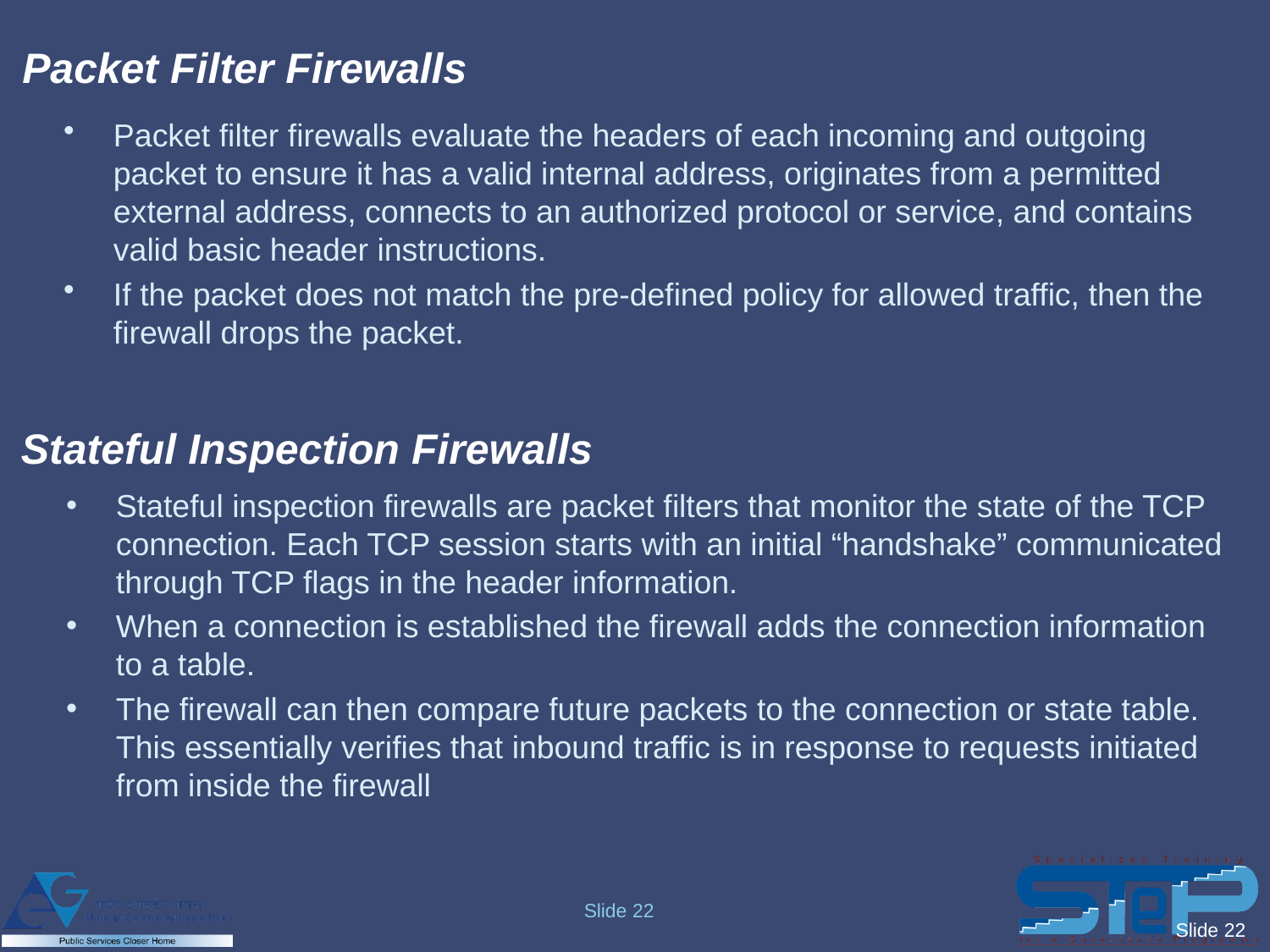

# Packet Filter Firewalls
Packet filter firewalls evaluate the headers of each incoming and outgoing packet to ensure it has a valid internal address, originates from a permitted external address, connects to an authorized protocol or service, and contains valid basic header instructions.
If the packet does not match the pre-defined policy for allowed traffic, then the firewall drops the packet.
Stateful Inspection Firewalls
Stateful inspection firewalls are packet filters that monitor the state of the TCP connection. Each TCP session starts with an initial “handshake” communicated through TCP flags in the header information.
When a connection is established the firewall adds the connection information to a table.
The firewall can then compare future packets to the connection or state table. This essentially verifies that inbound traffic is in response to requests initiated from inside the firewall

Slide 22